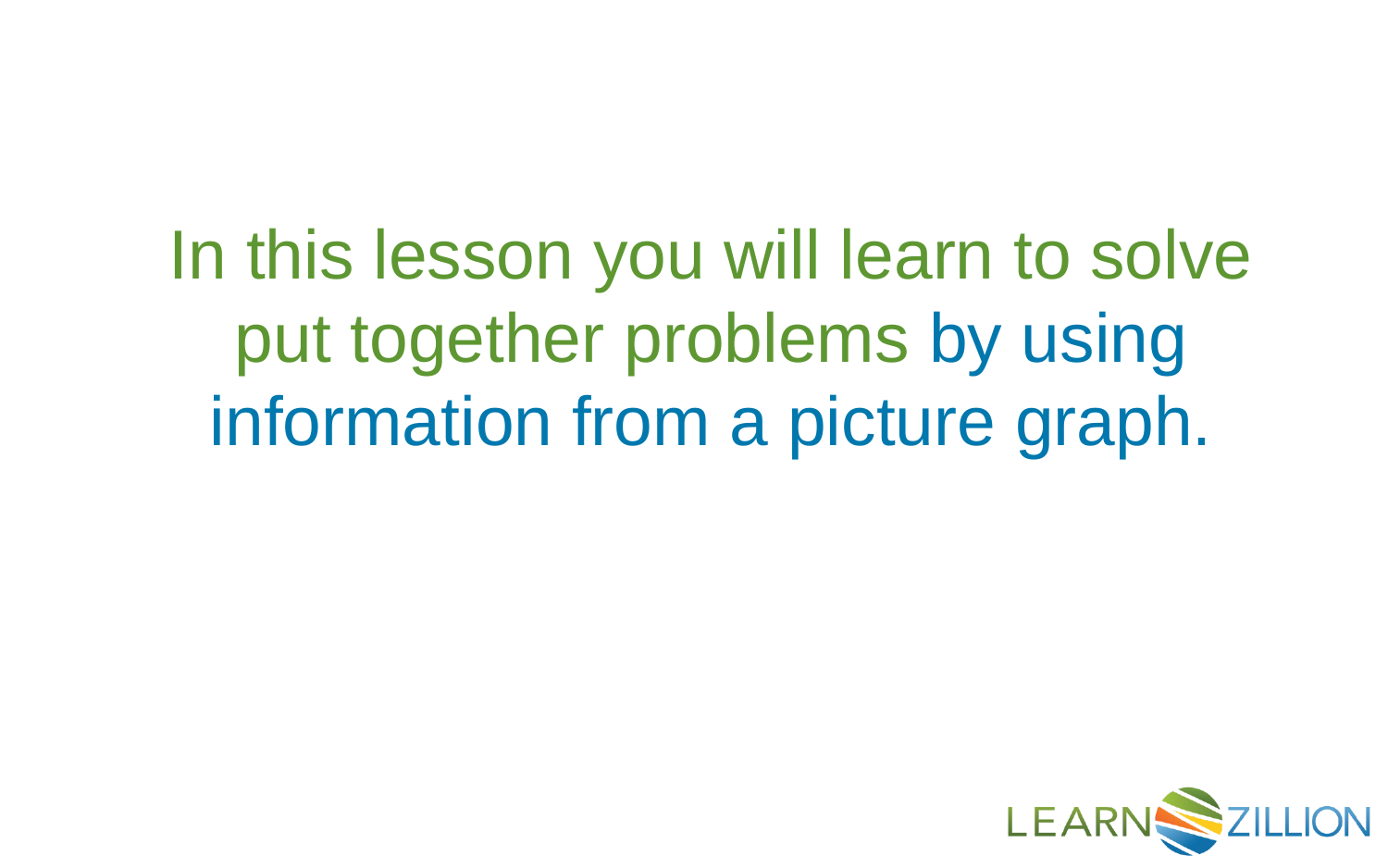

In this lesson you will learn to solve put together problems by using information from a picture graph.